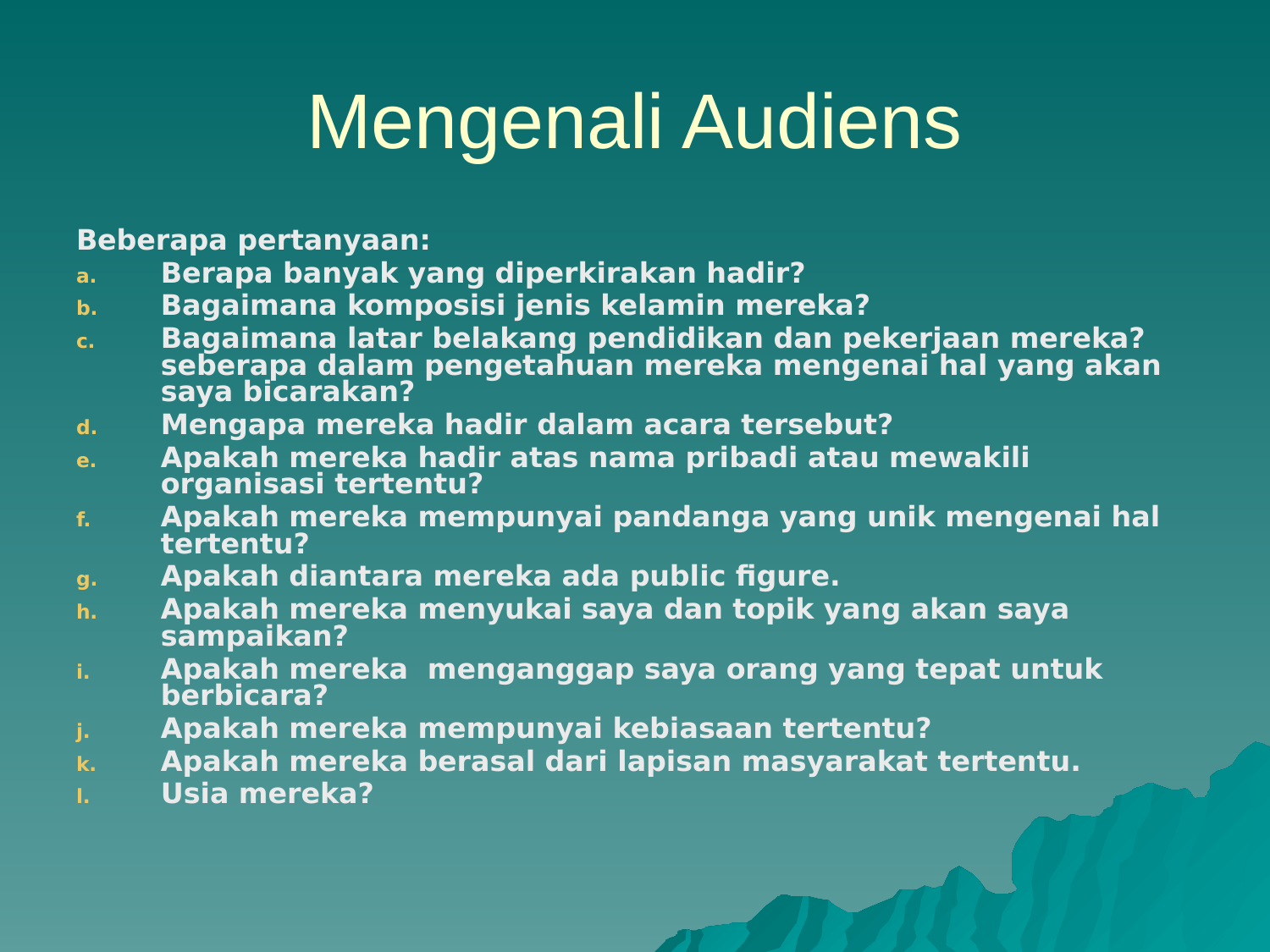

# Mengenali Audiens
Beberapa pertanyaan:
Berapa banyak yang diperkirakan hadir?
Bagaimana komposisi jenis kelamin mereka?
Bagaimana latar belakang pendidikan dan pekerjaan mereka?seberapa dalam pengetahuan mereka mengenai hal yang akan saya bicarakan?
Mengapa mereka hadir dalam acara tersebut?
Apakah mereka hadir atas nama pribadi atau mewakili organisasi tertentu?
Apakah mereka mempunyai pandanga yang unik mengenai hal tertentu?
Apakah diantara mereka ada public figure.
Apakah mereka menyukai saya dan topik yang akan saya sampaikan?
Apakah mereka  menganggap saya orang yang tepat untuk berbicara?
Apakah mereka mempunyai kebiasaan tertentu?
Apakah mereka berasal dari lapisan masyarakat tertentu.
Usia mereka?